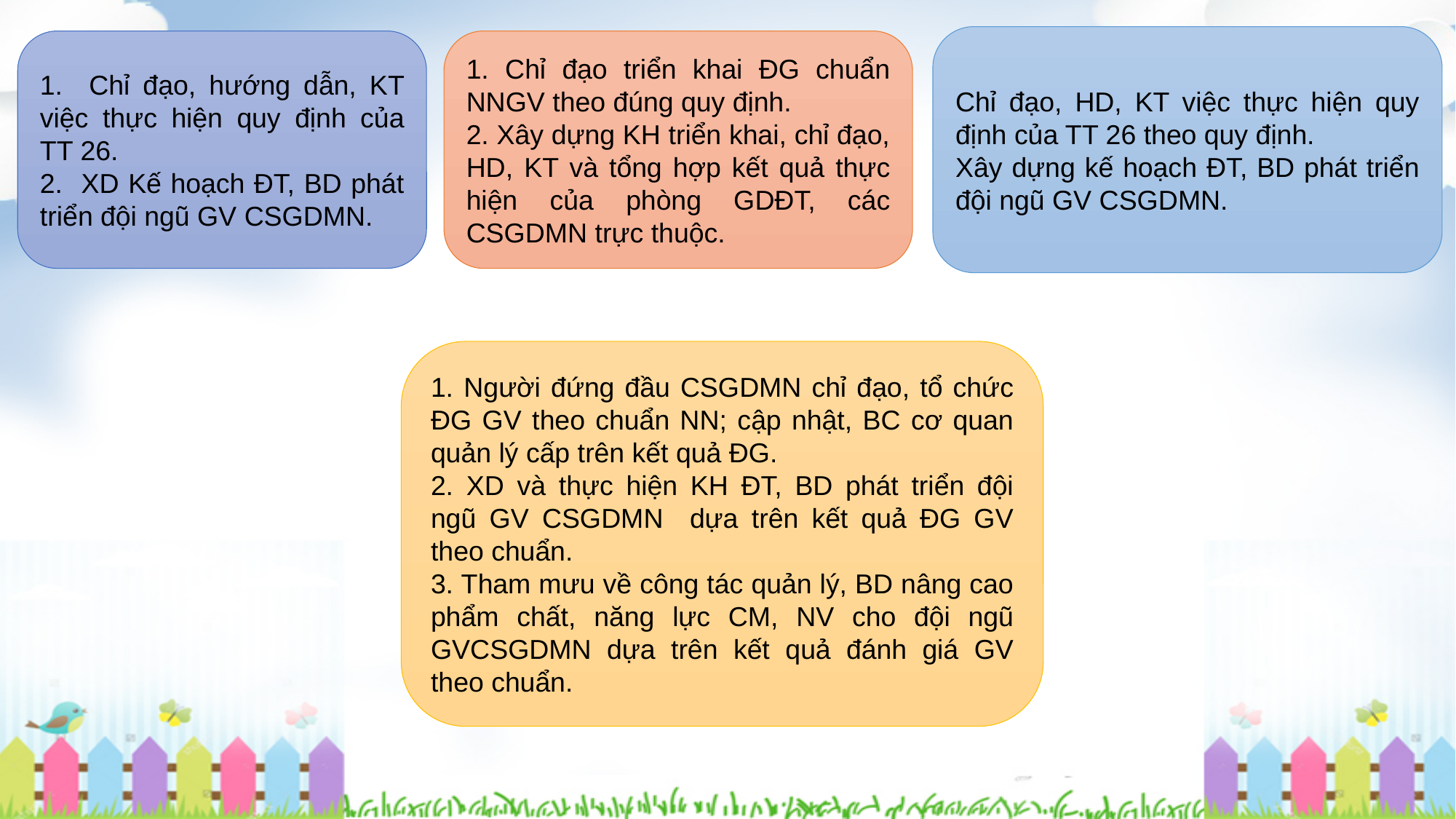

Chỉ đạo, HD, KT việc thực hiện quy định của TT 26 theo quy định.
Xây dựng kế hoạch ĐT, BD phát triển đội ngũ GV CSGDMN.
1.  Chỉ đạo, hướng dẫn, KT việc thực hiện quy định của TT 26.
2.  XD Kế hoạch ĐT, BD phát triển đội ngũ GV CSGDMN.
1. Chỉ đạo triển khai ĐG chuẩn NNGV theo đúng quy định.
2. Xây dựng KH triển khai, chỉ đạo, HD, KT và tổng hợp kết quả thực hiện của phòng GDĐT, các CSGDMN trực thuộc.
1. Người đứng đầu CSGDMN chỉ đạo, tổ chức ĐG GV theo chuẩn NN; cập nhật, BC cơ quan quản lý cấp trên kết quả ĐG.
2. XD và thực hiện KH ĐT, BD phát triển đội ngũ GV CSGDMN  dựa trên kết quả ĐG GV theo chuẩn.
3. Tham mưu về công tác quản lý, BD nâng cao phẩm chất, năng lực CM, NV cho đội ngũ GVCSGDMN dựa trên kết quả đánh giá GV theo chuẩn.